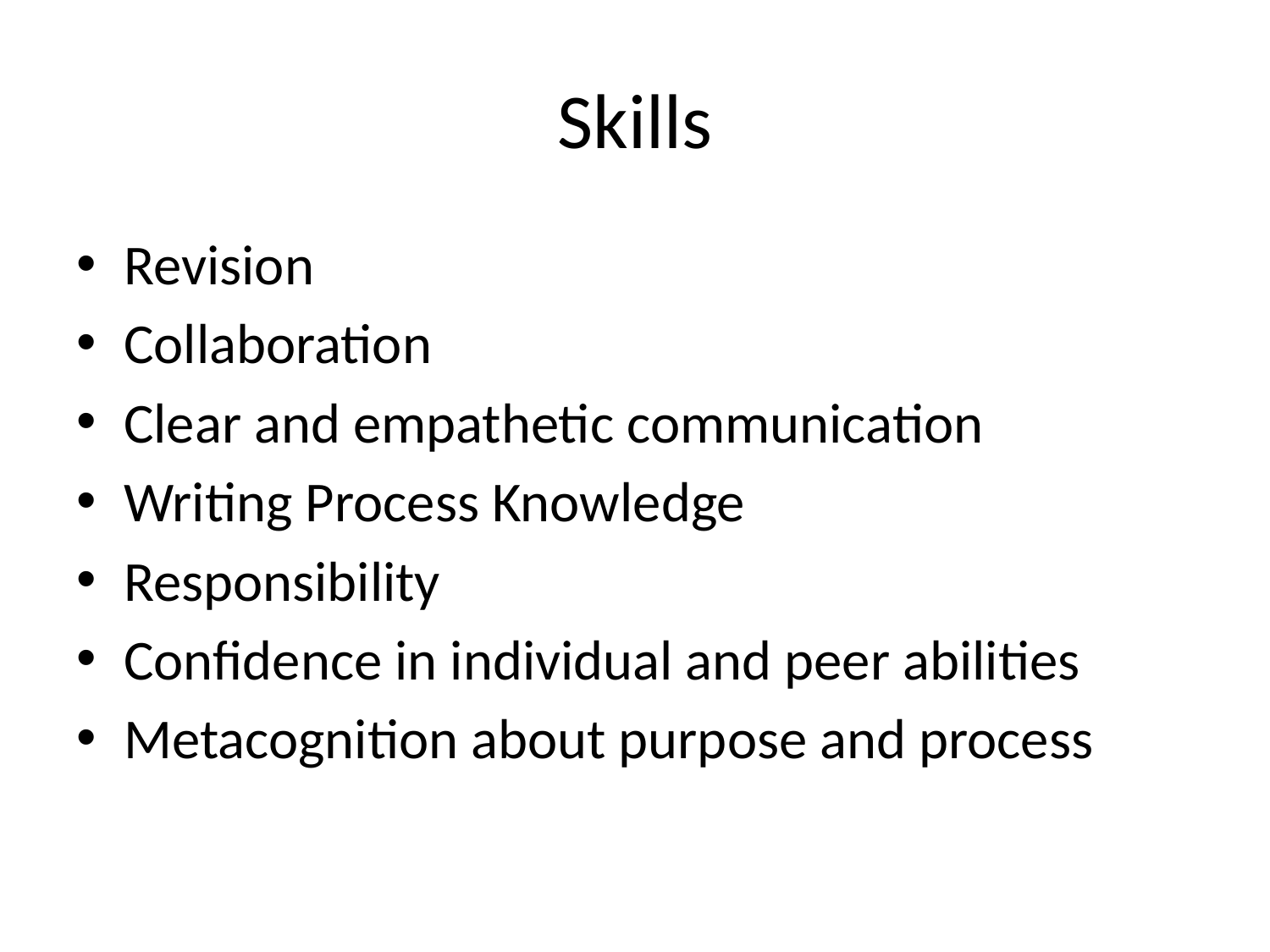

# Skills
Revision
Collaboration
Clear and empathetic communication
Writing Process Knowledge
Responsibility
Confidence in individual and peer abilities
Metacognition about purpose and process